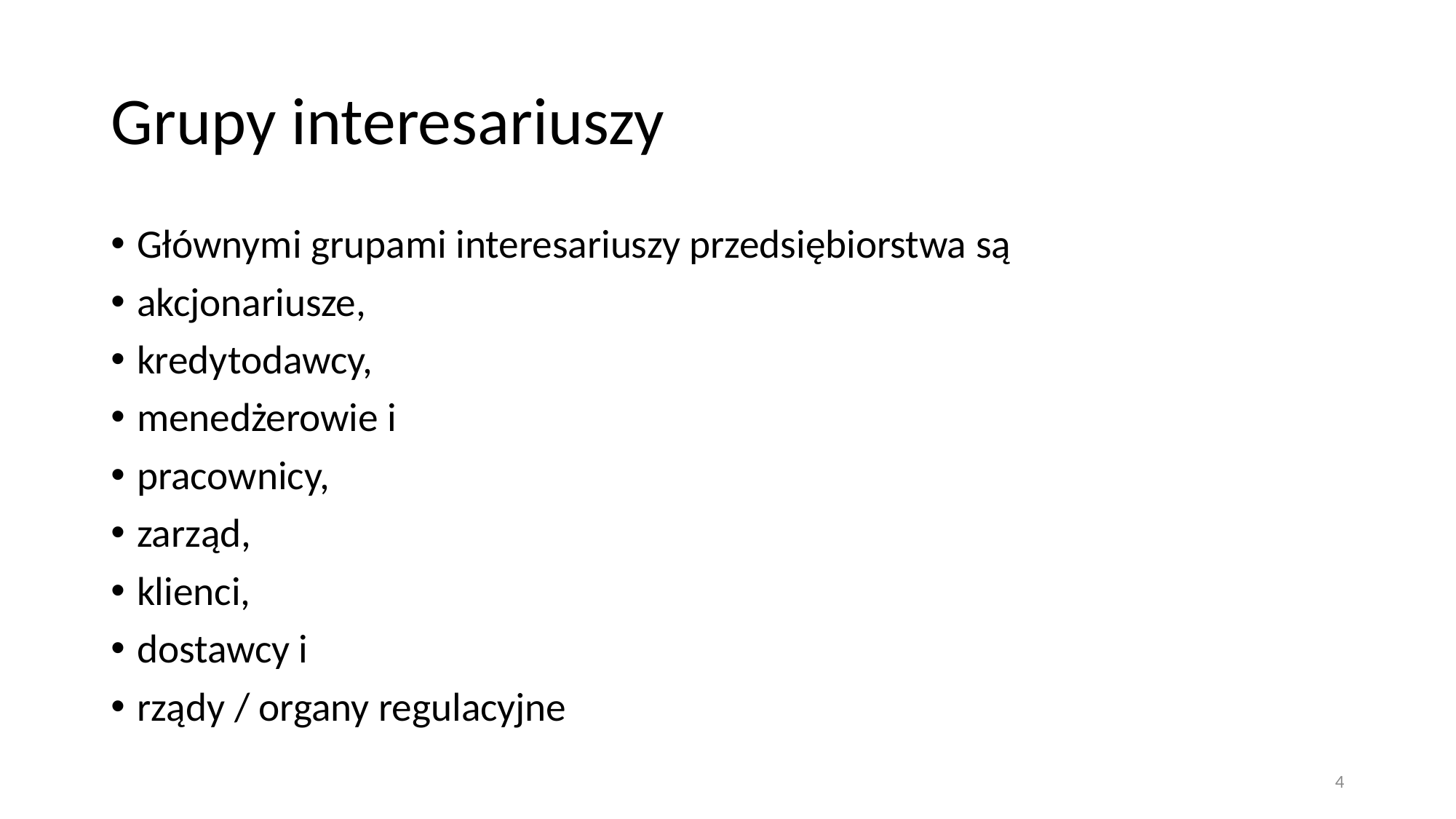

# Grupy interesariuszy
Głównymi grupami interesariuszy przedsiębiorstwa są
akcjonariusze,
kredytodawcy,
menedżerowie i
pracownicy,
zarząd,
klienci,
dostawcy i
rządy / organy regulacyjne
4